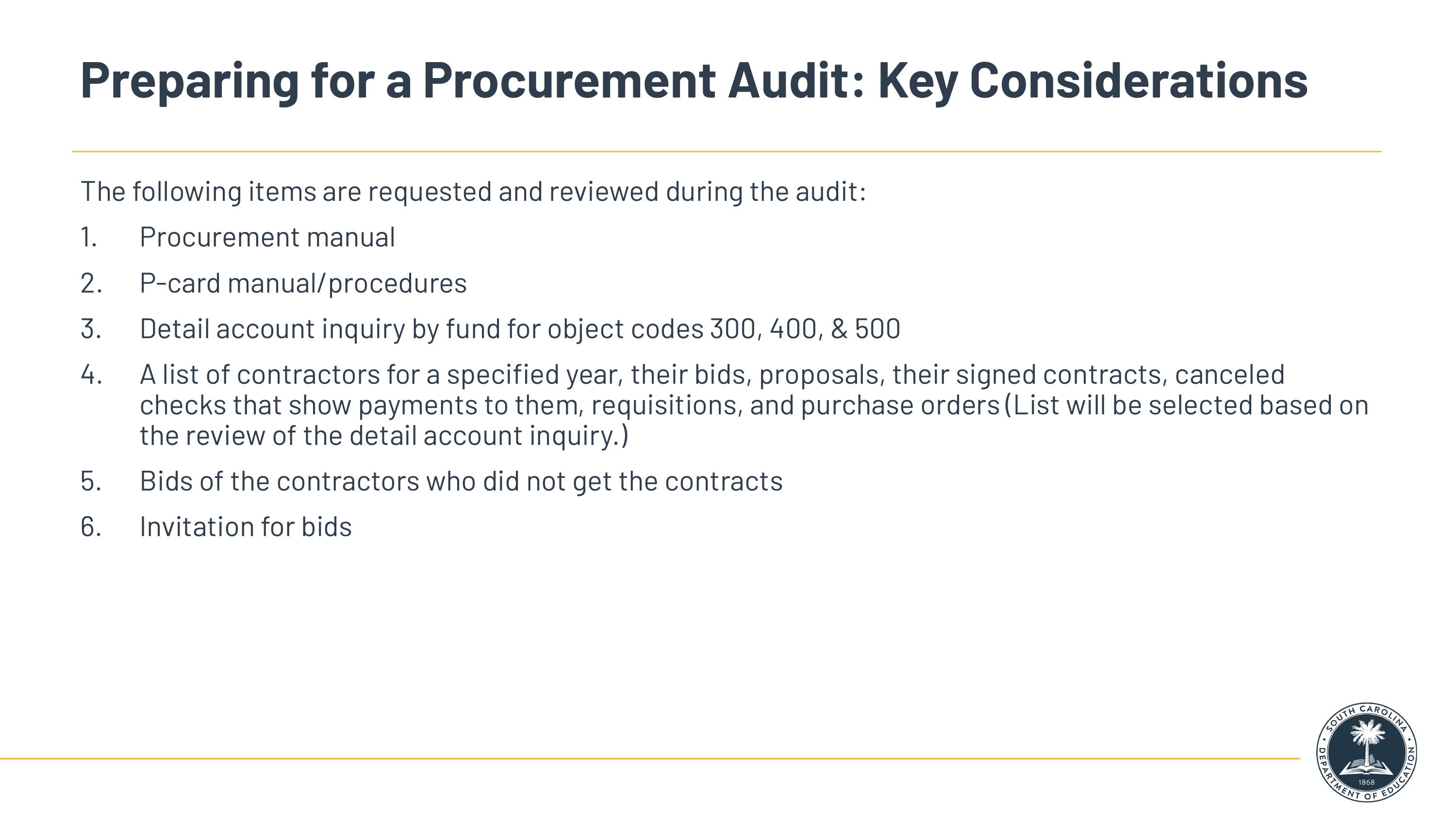

# Preparing for a Procurement Audit: Key Considerations
The following items are requested and reviewed during the audit:
Procurement manual
P-card manual/procedures
Detail account inquiry by fund for object codes 300, 400, & 500
A list of contractors for a specified year, their bids, proposals, their signed contracts, canceled checks that show payments to them, requisitions, and purchase orders (List will be selected based on the review of the detail account inquiry.)
Bids of the contractors who did not get the contracts
Invitation for bids